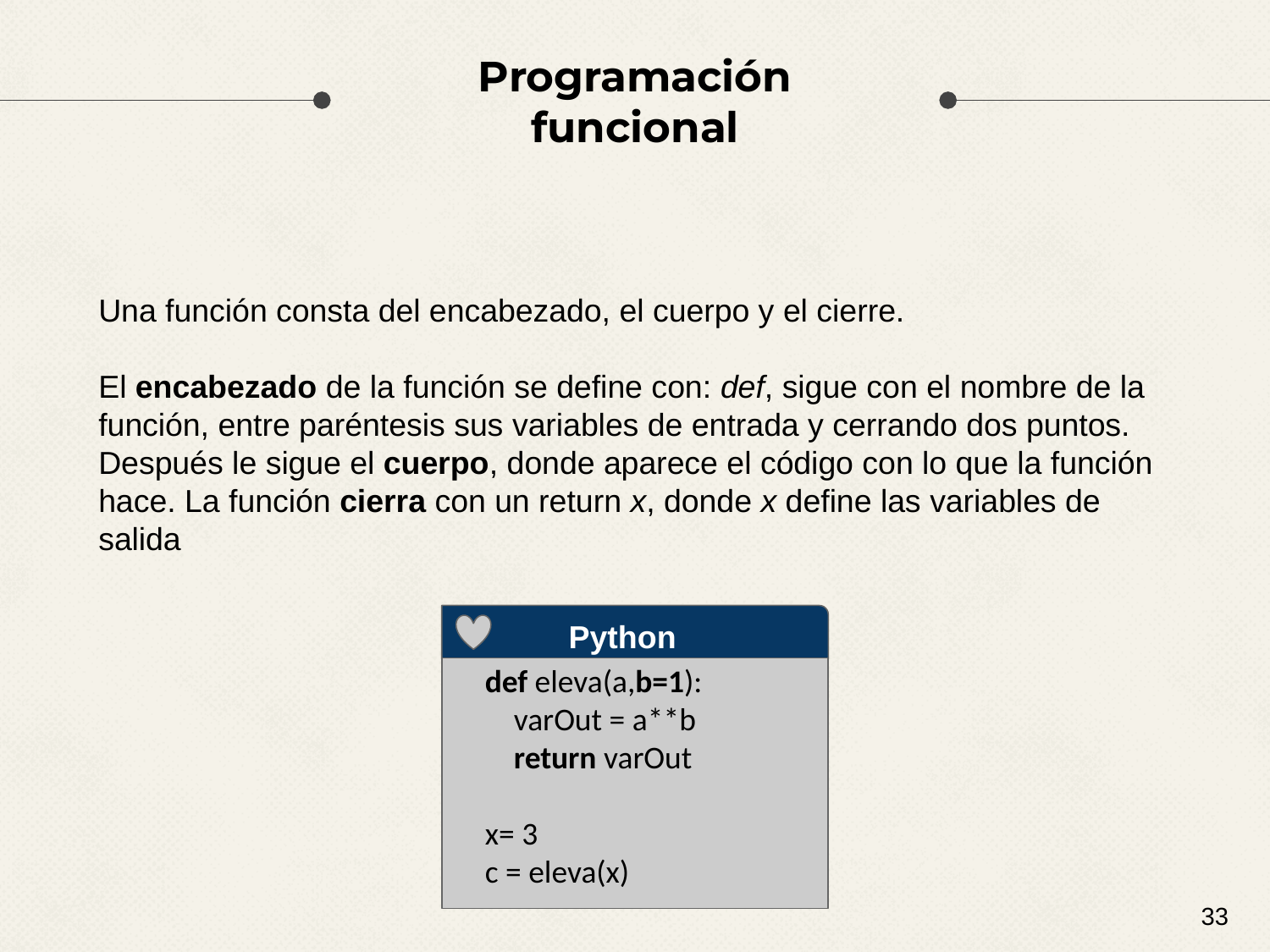

# Programación funcional
Una función consta del encabezado, el cuerpo y el cierre.

El encabezado de la función se define con: def, sigue con el nombre de la función, entre paréntesis sus variables de entrada y cerrando dos puntos.
Después le sigue el cuerpo, donde aparece el código con lo que la función hace. La función cierra con un return x, donde x define las variables de salida
Python

def eleva(a,b=1):
    varOut = a**b
    return varOut

x= 3
c = eleva(x)
33